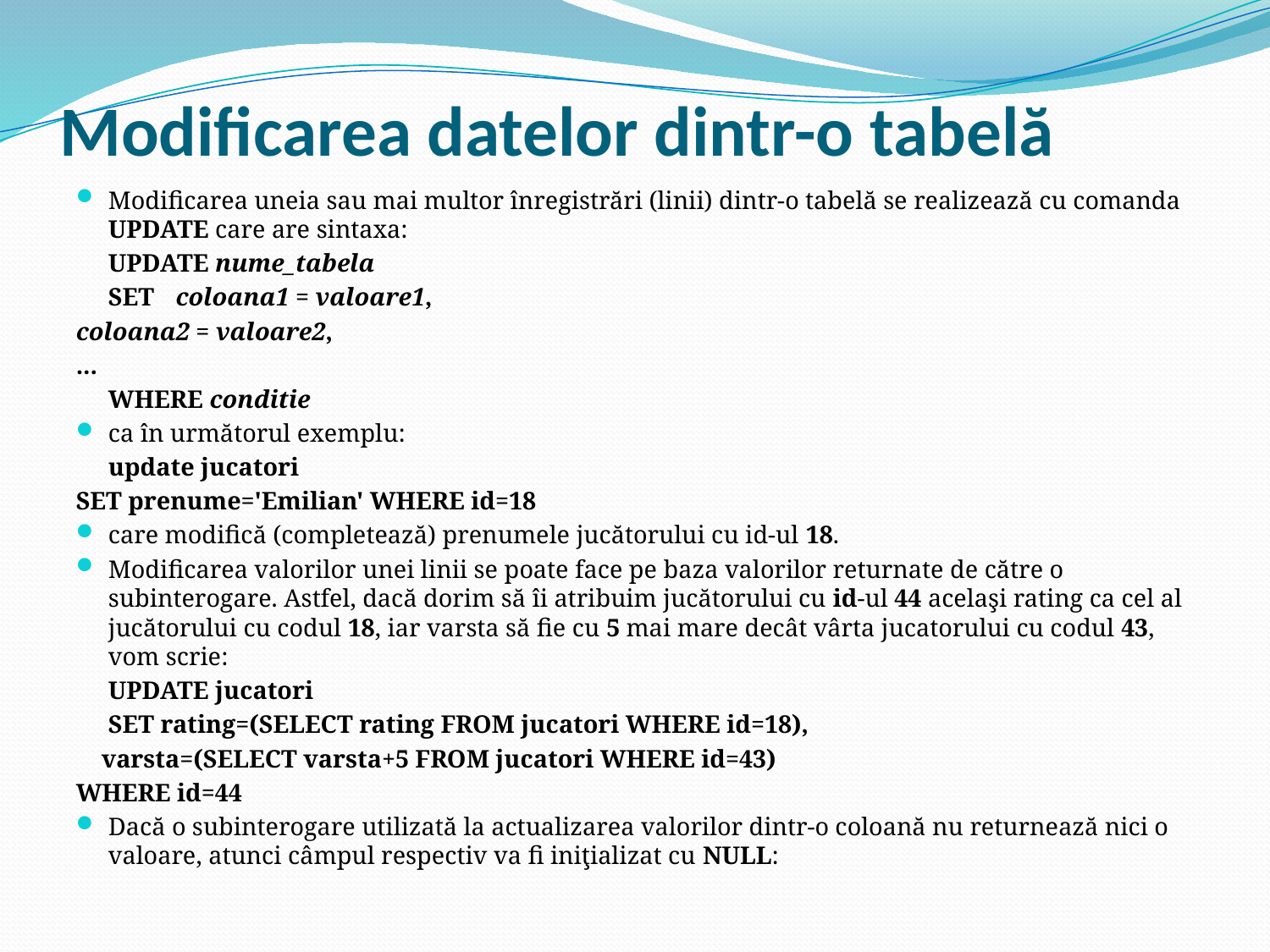

# Modificarea datelor dintr-o tabelă
Modificarea uneia sau mai multor înregistrări (linii) dintr-o tabelă se realizează cu comanda UPDATE care are sintaxa:
	UPDATE nume_tabela
	SET 	coloana1 = valoare1,
coloana2 = valoare2,
...
	WHERE conditie
ca în următorul exemplu:
	update jucatori
SET prenume='Emilian' WHERE id=18
care modifică (completează) prenumele jucătorului cu id-ul 18.
Modificarea valorilor unei linii se poate face pe baza valorilor returnate de către o subinterogare. Astfel, dacă dorim să îi atribuim jucătorului cu id-ul 44 acelaşi rating ca cel al jucătorului cu codul 18, iar varsta să fie cu 5 mai mare decât vârta jucatorului cu codul 43, vom scrie:
	UPDATE jucatori
	SET rating=(SELECT rating FROM jucatori WHERE id=18),
    varsta=(SELECT varsta+5 FROM jucatori WHERE id=43)
WHERE id=44
Dacă o subinterogare utilizată la actualizarea valorilor dintr-o coloană nu returnează nici o valoare, atunci câmpul respectiv va fi iniţializat cu NULL: